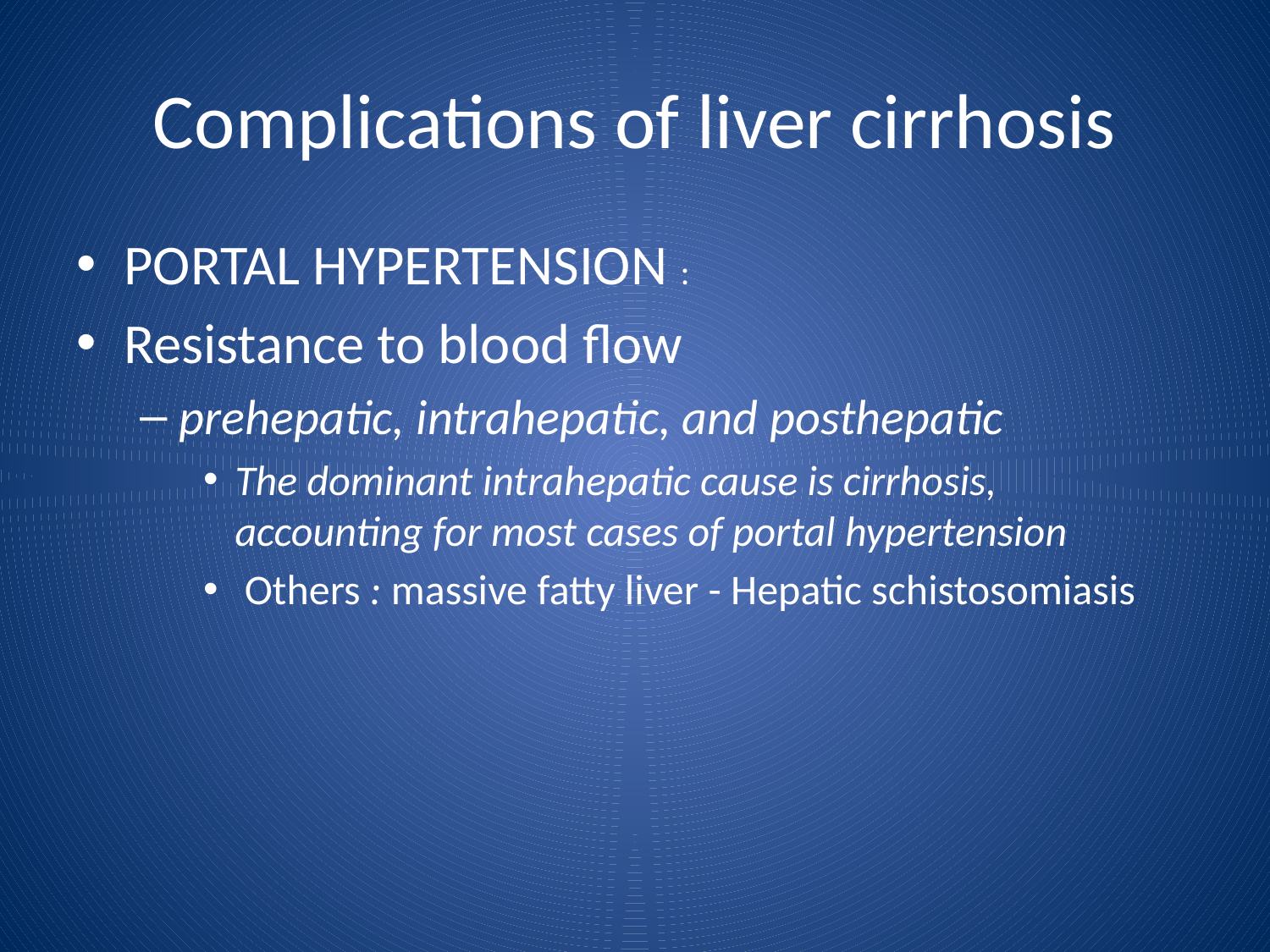

# Complications of liver cirrhosis
PORTAL HYPERTENSION :
Resistance to blood flow
prehepatic, intrahepatic, and posthepatic
The dominant intrahepatic cause is cirrhosis, accounting for most cases of portal hypertension
 Others : massive fatty liver - Hepatic schistosomiasis